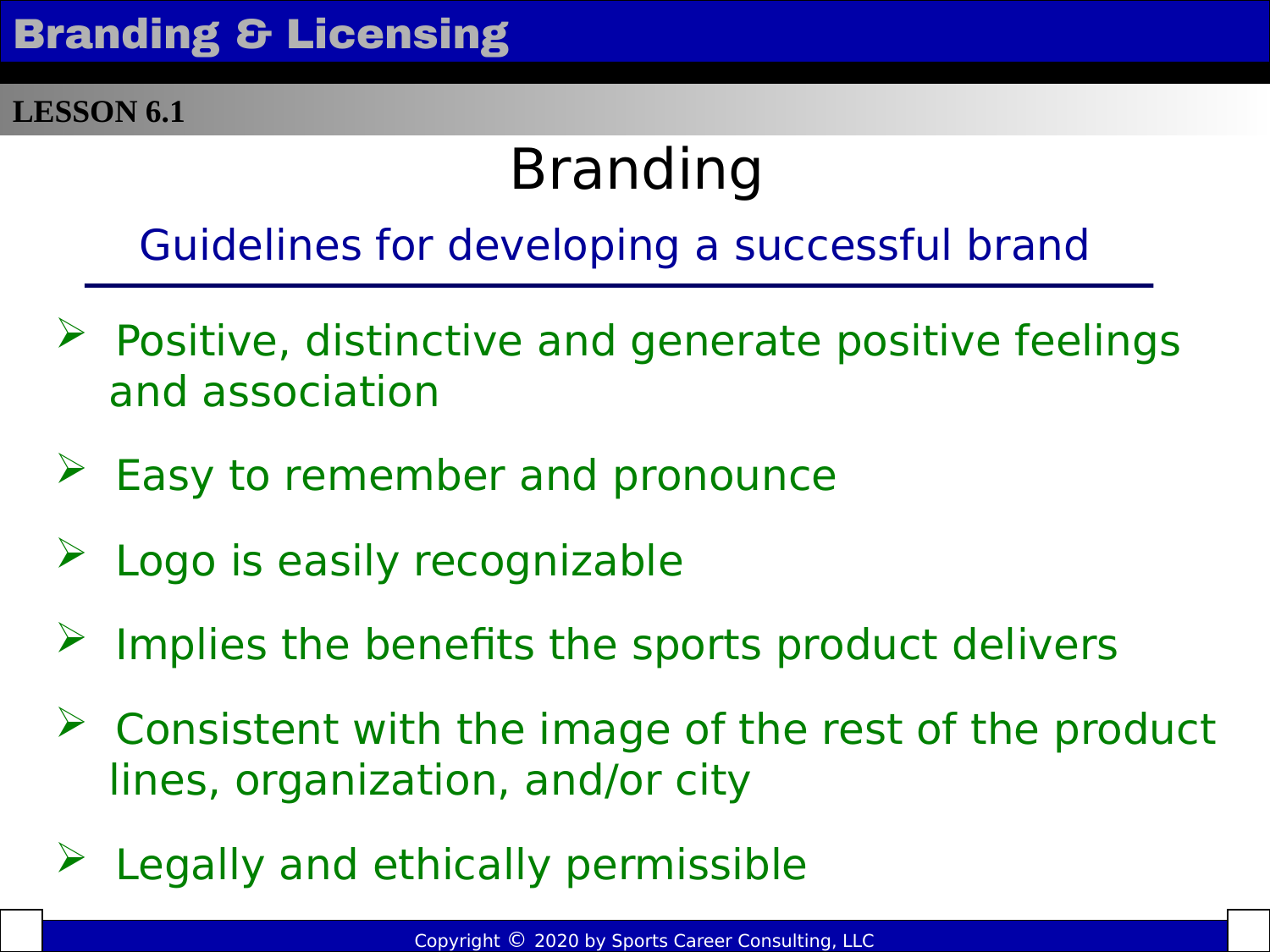

Branding & Licensing
LESSON 6.1
Branding
Guidelines for developing a successful brand

  Positive, distinctive and generate positive feelings
    and association

  Easy to remember and pronounce

  Logo is easily recognizable

  Implies the benefits the sports product delivers

  Consistent with the image of the rest of the product
    lines, organization, and/or city

  Legally and ethically permissible
Copyright © 2020 by Sports Career Consulting, LLC